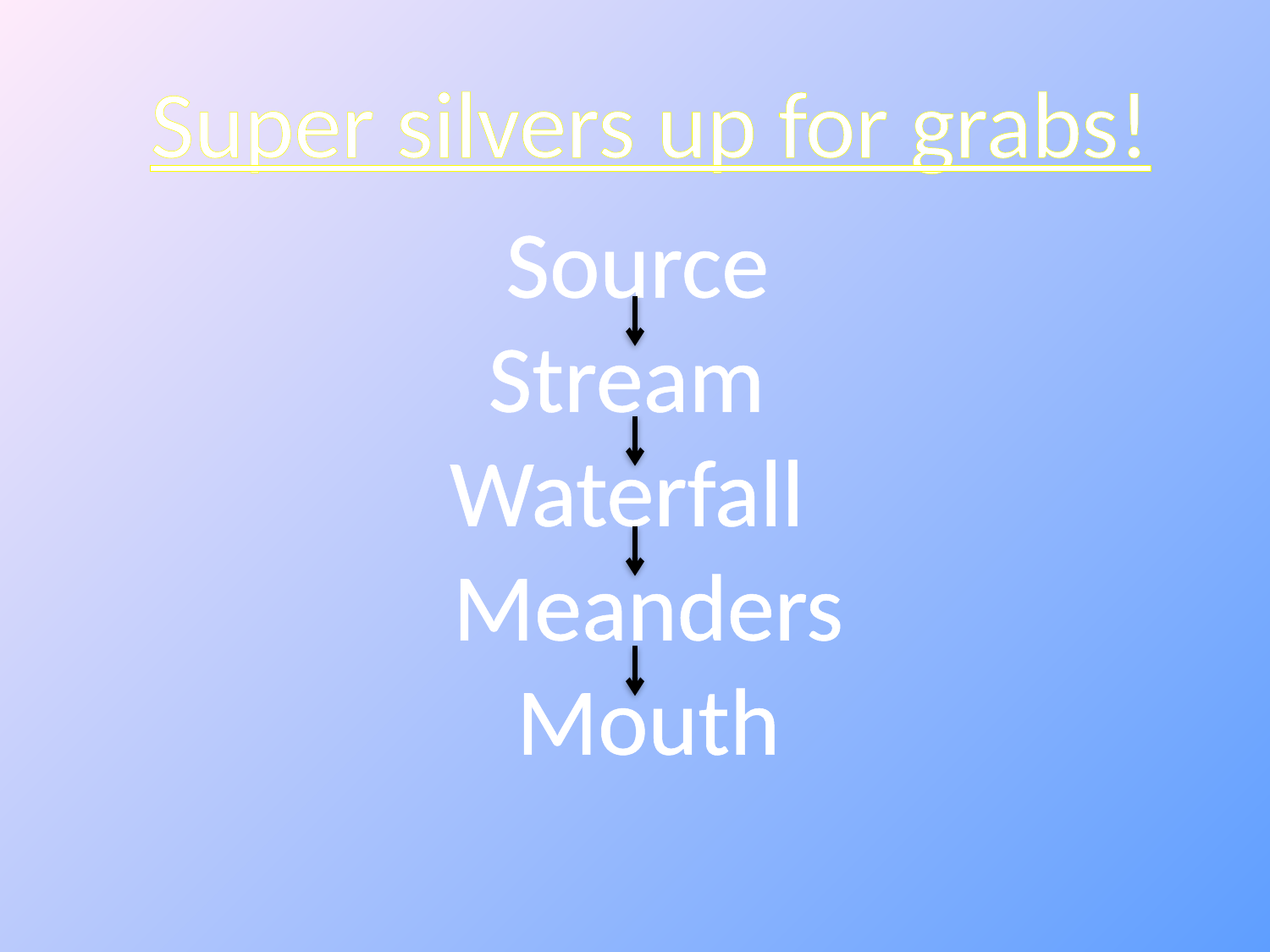

Super silvers up for grabs!
Source
 Stream
Waterfall
 Meanders
 Mouth